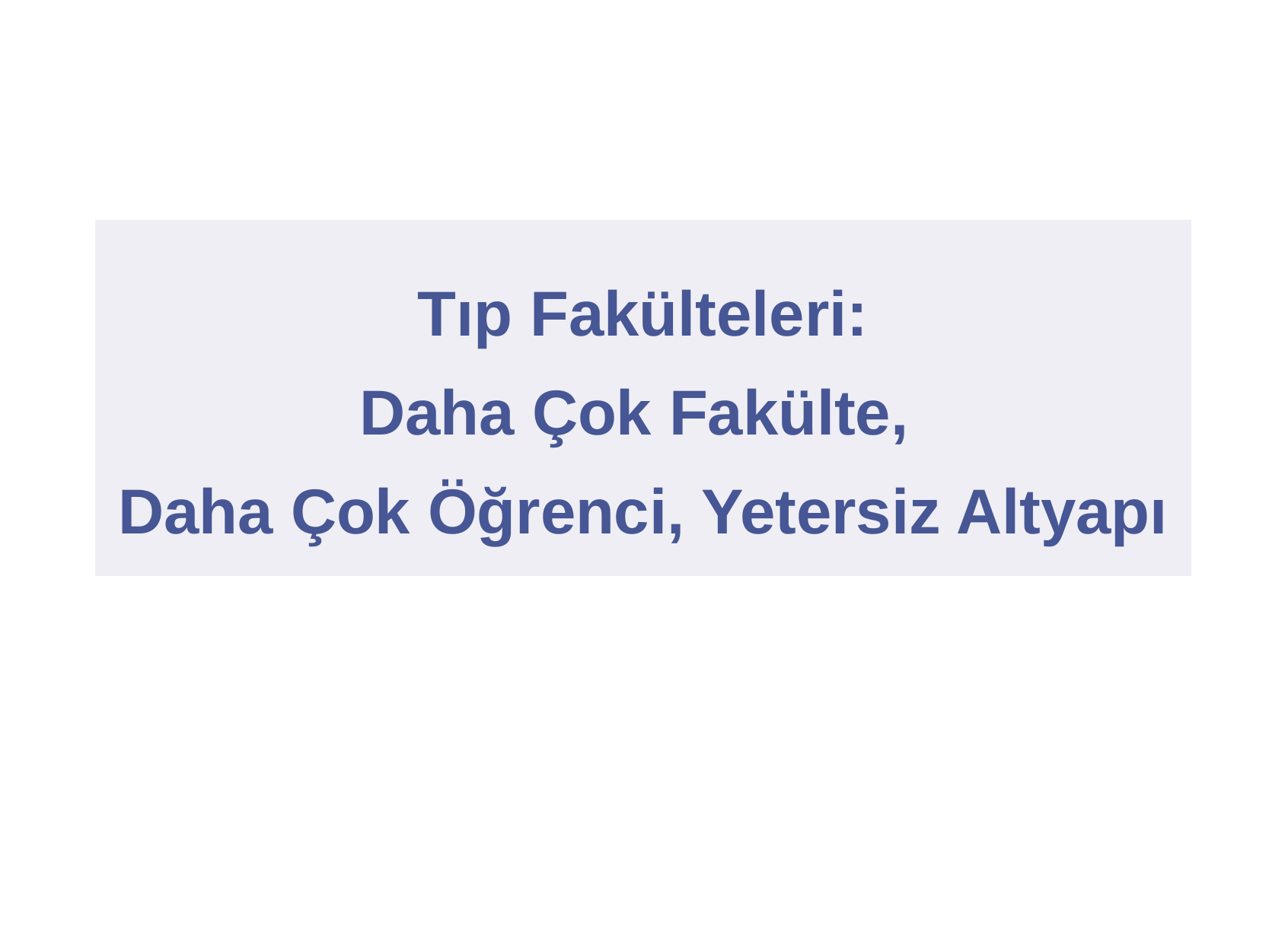

# Tıp Fakülteleri: Daha Çok Fakülte, Daha Çok Öğrenci, Yetersiz Altyapı